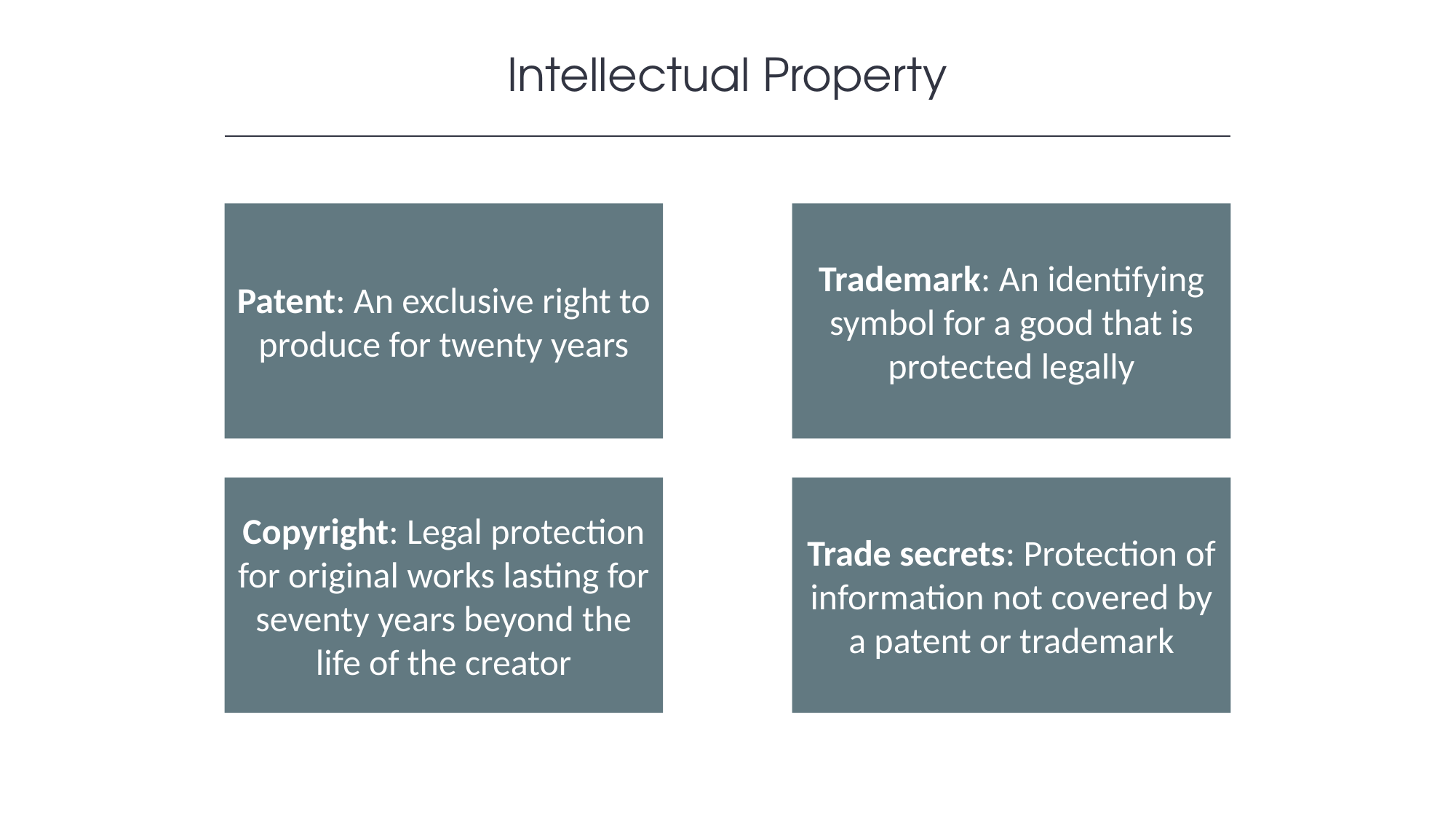

Intellectual Property
Patent: An exclusive right to produce for twenty years
Trademark: An identifying symbol for a good that is protected legally
Copyright: Legal protection for original works lasting for seventy years beyond the life of the creator
Trade secrets: Protection of information not covered by a patent or trademark